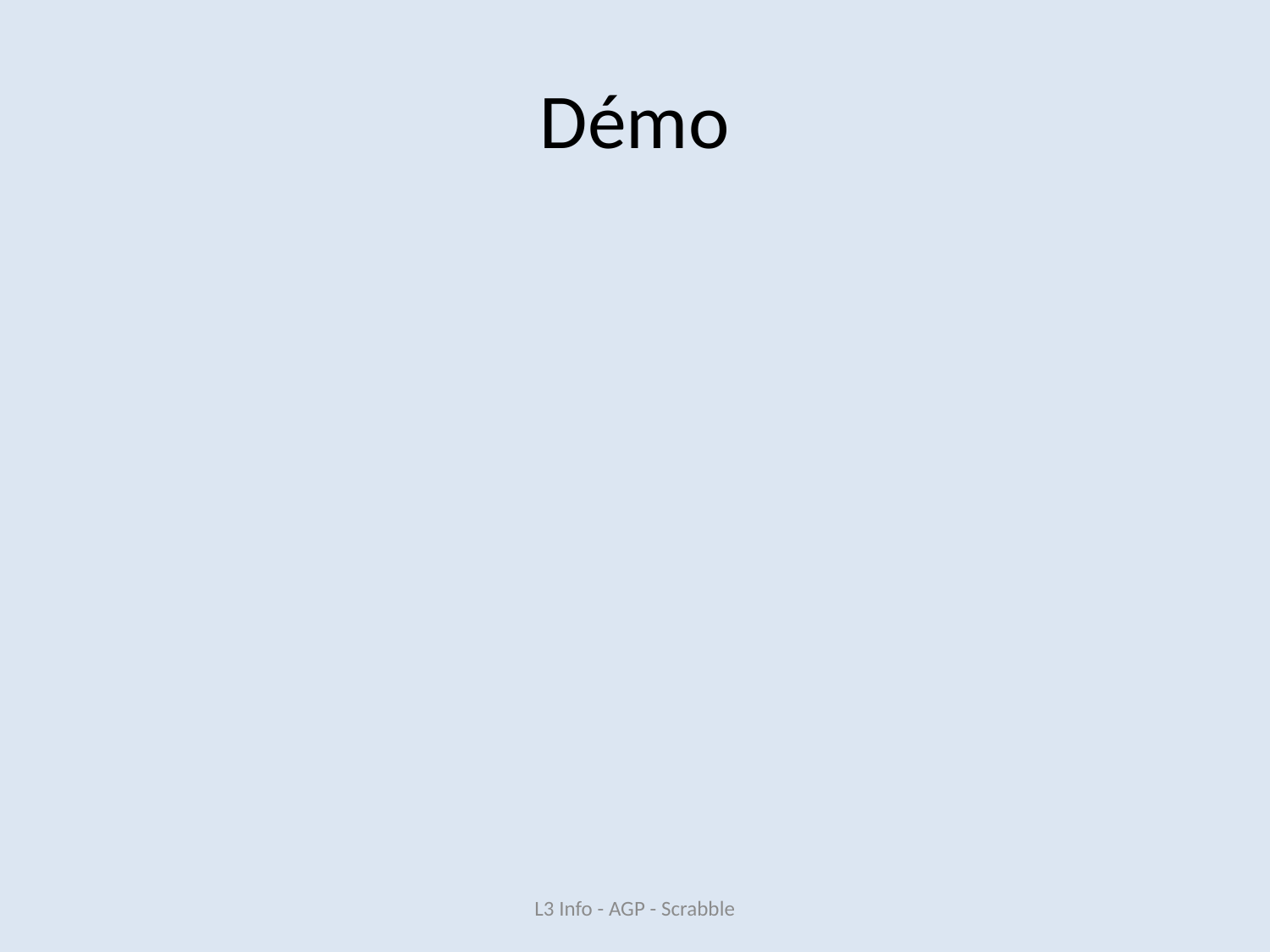

# Démo

L3 Info - AGP - Scrabble